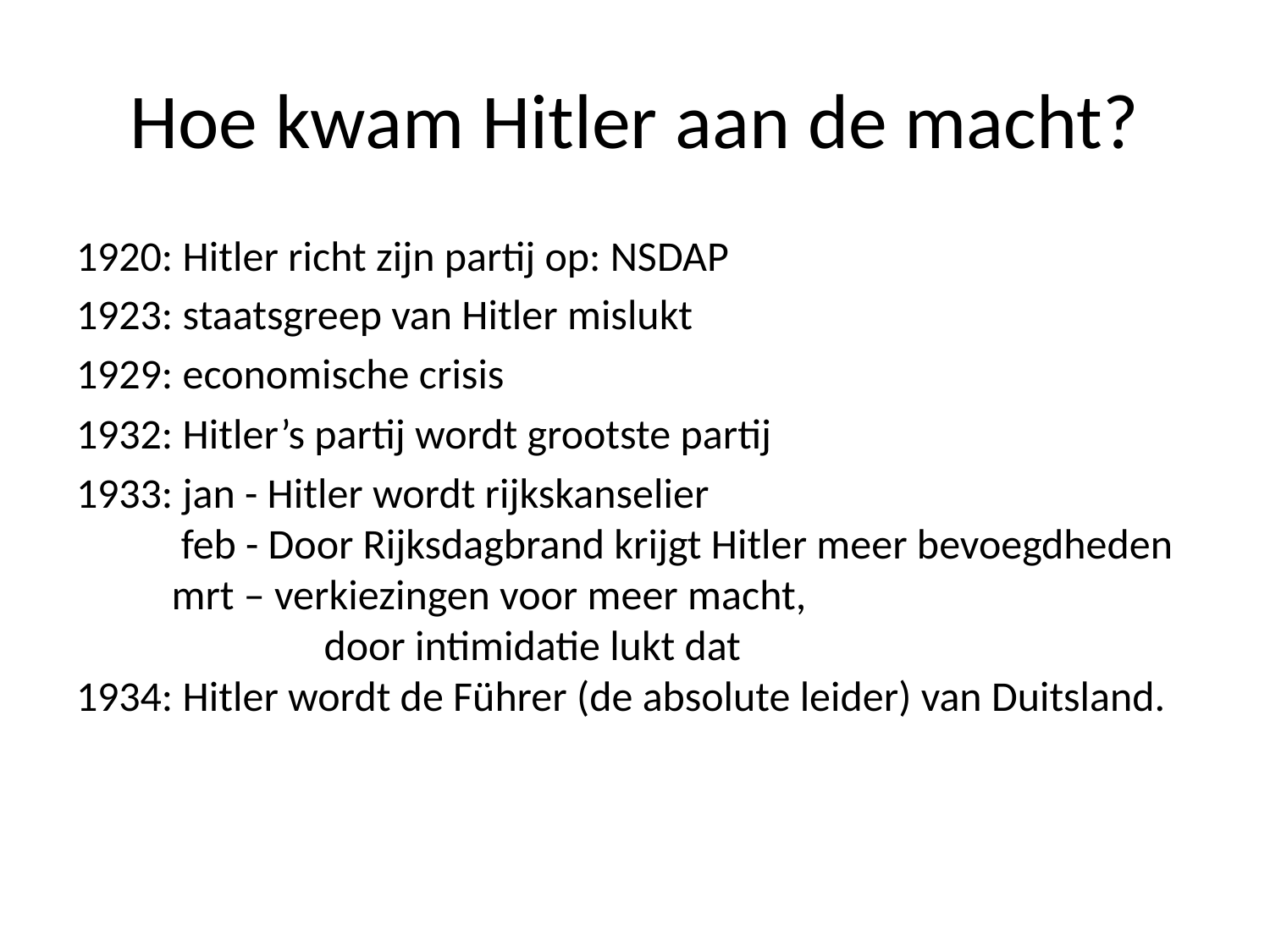

# Hoe kwam Hitler aan de macht?
1920: Hitler richt zijn partij op: NSDAP
1923: staatsgreep van Hitler mislukt
1929: economische crisis
1932: Hitler’s partij wordt grootste partij
1933: jan - Hitler wordt rijkskanselier
           feb - Door Rijksdagbrand krijgt Hitler meer bevoegdheden
          mrt – verkiezingen voor meer macht,
                          door intimidatie lukt dat
1934: Hitler wordt de Führer (de absolute leider) van Duitsland.